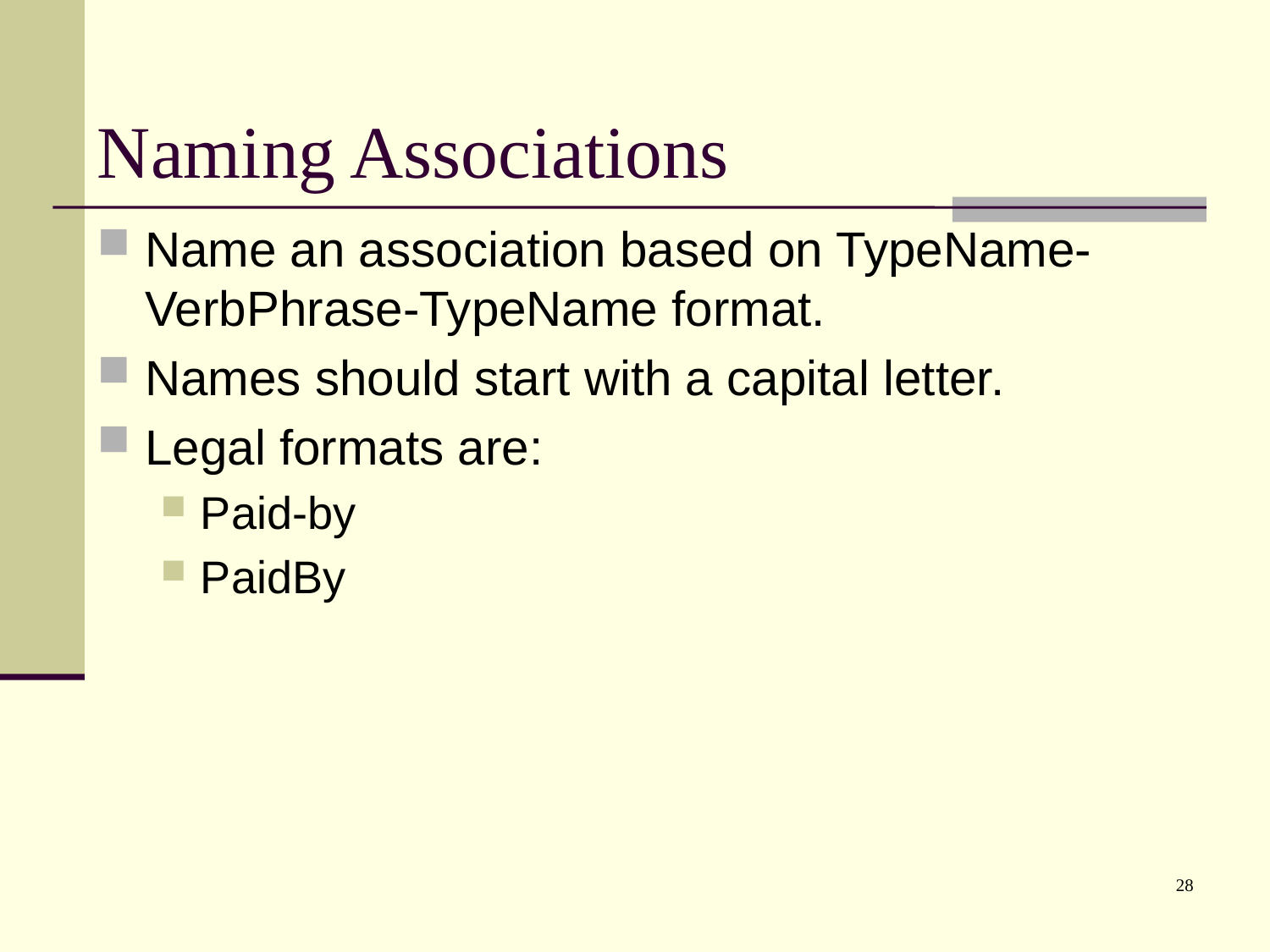

# Naming Associations
Name an association based on TypeName-VerbPhrase-TypeName format.
Names should start with a capital letter.
Legal formats are:
Paid-by
PaidBy

28